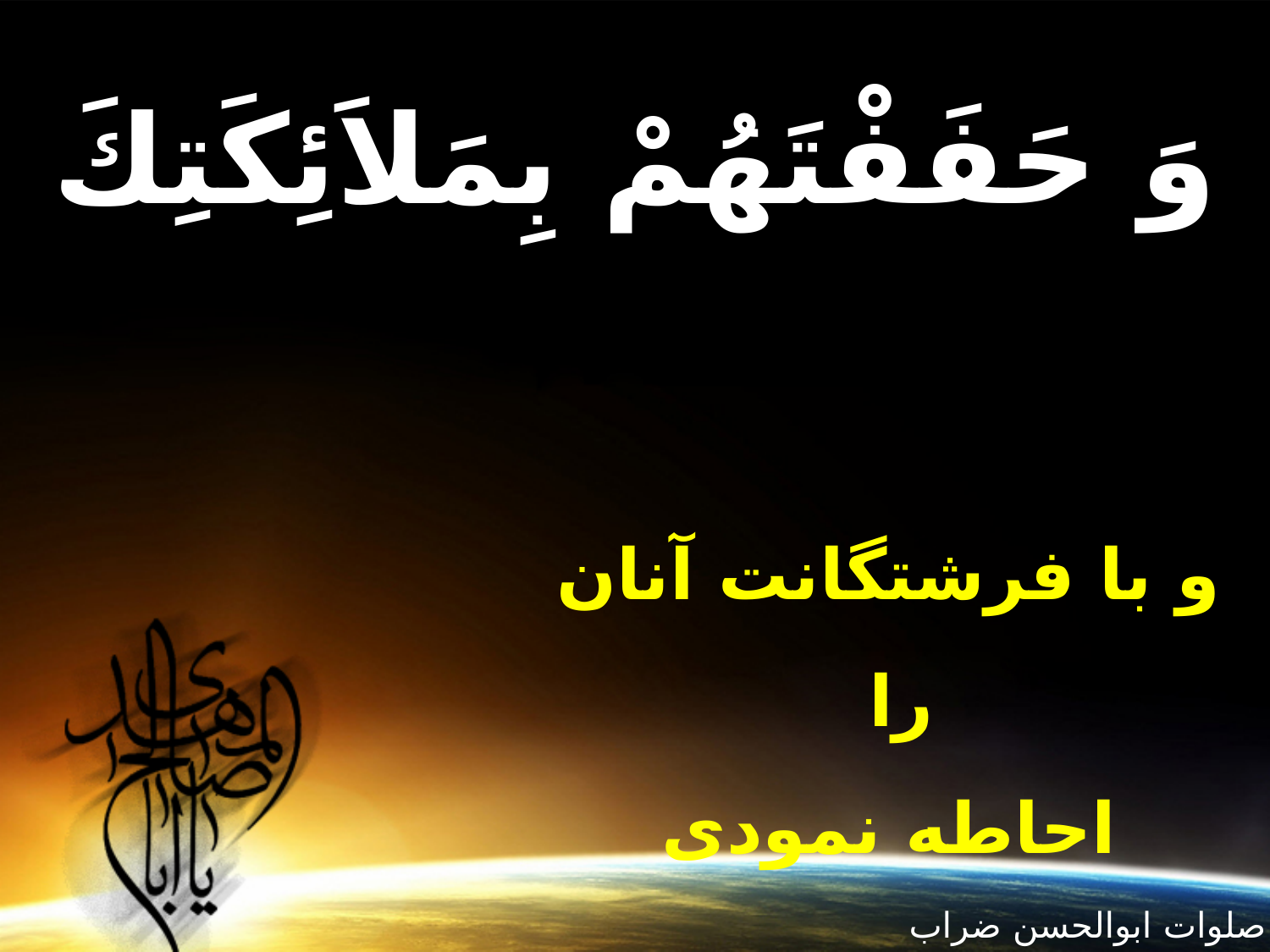

وَ حَفَفْتَهُمْ بِمَلاَئِكَتِكَ
و با فرشتگانت آنان را
احاطه نمودى